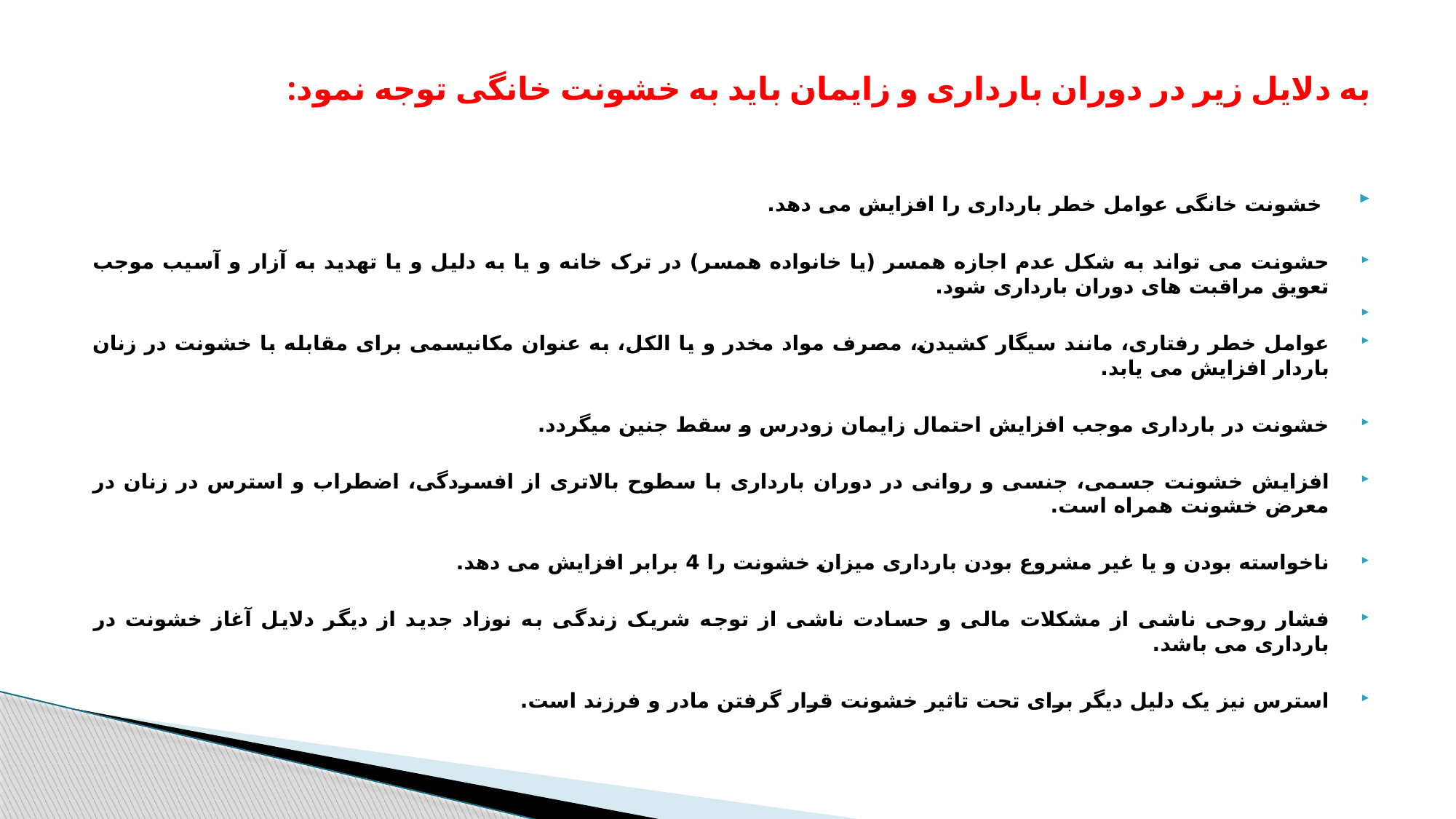

# به دلایل زیر در دوران بارداری و زایمان باید به خشونت خانگی توجه نمود:
 خشونت خانگی عوامل خطر بارداری را افزایش می دهد.

حشونت می تواند به شکل عدم اجازه همسر (یا خانواده همسر) در ترک خانه و یا به دلیل و یا تهدید به آزار و آسیب موجب تعویق مراقبت های دوران بارداری شود.

عوامل خطر رفتاری، مانند سیگار کشیدن، مصرف مواد مخدر و یا الکل، به عنوان مکانیسمی برای مقابله با خشونت در زنان باردار افزایش می یابد.

خشونت در بارداری موجب افزایش احتمال زایمان زودرس و سقط جنین میگردد.

افزایش خشونت جسمی، جنسی و روانی در دوران بارداری با سطوح بالاتری از افسردگی، اضطراب و استرس در زنان در معرض خشونت همراه است.

ناخواسته بودن و یا غیر مشروع بودن بارداری میزان خشونت را 4 برابر افزایش می دهد.

فشار روحی ناشی از مشکلات مالی و حسادت ناشی از توجه شریک زندگی به نوزاد جدید از دیگر دلایل آغاز خشونت در بارداری می باشد.

استرس نیز یک دلیل دیگر برای تحت تاثیر خشونت قرار گرفتن مادر و فرزند است.